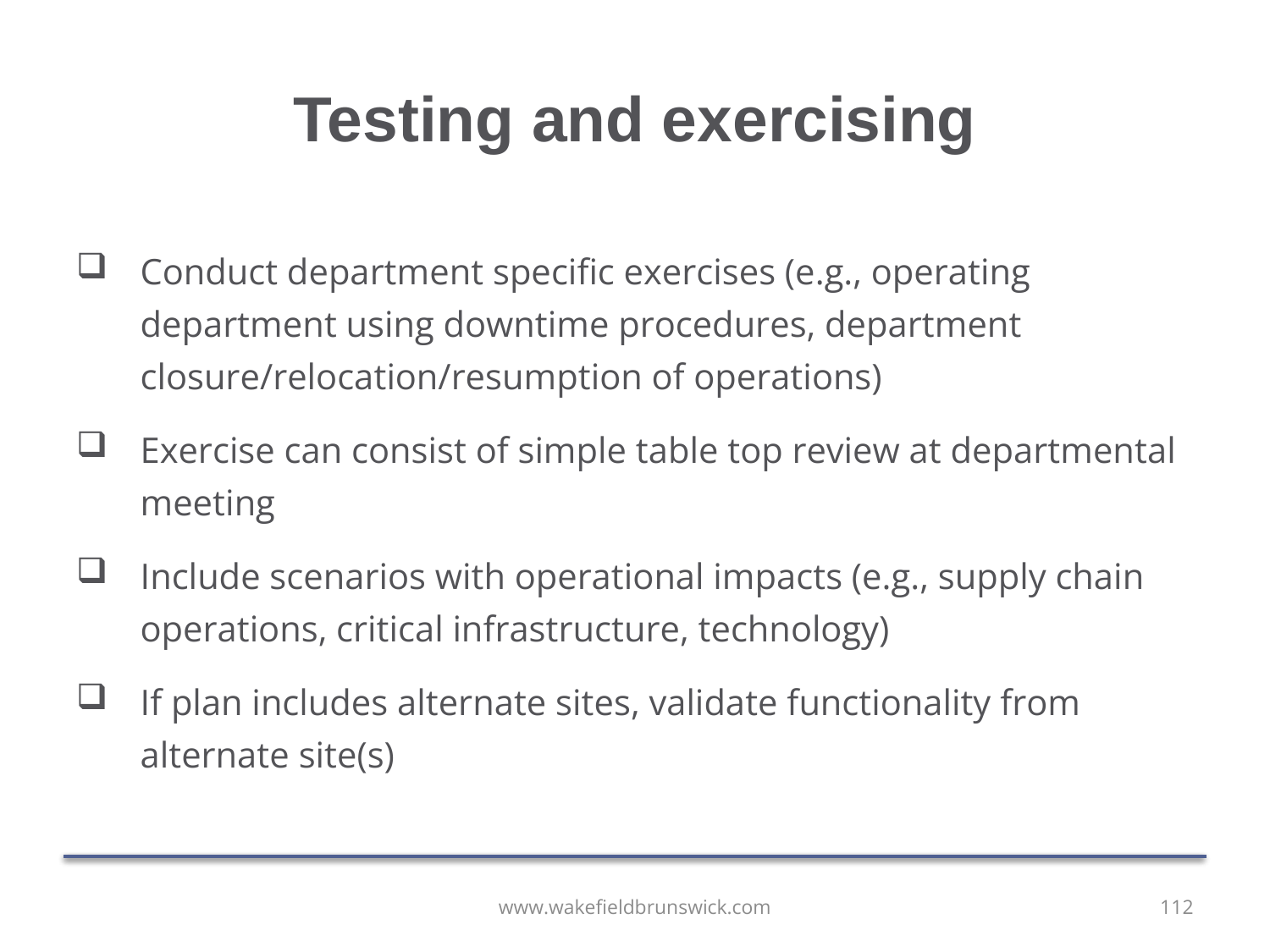

# Testing and exercising
Conduct department specific exercises (e.g., operating department using downtime procedures, department closure/relocation/resumption of operations)
Exercise can consist of simple table top review at departmental meeting
Include scenarios with operational impacts (e.g., supply chain operations, critical infrastructure, technology)
If plan includes alternate sites, validate functionality from alternate site(s)
www.wakefieldbrunswick.com
112